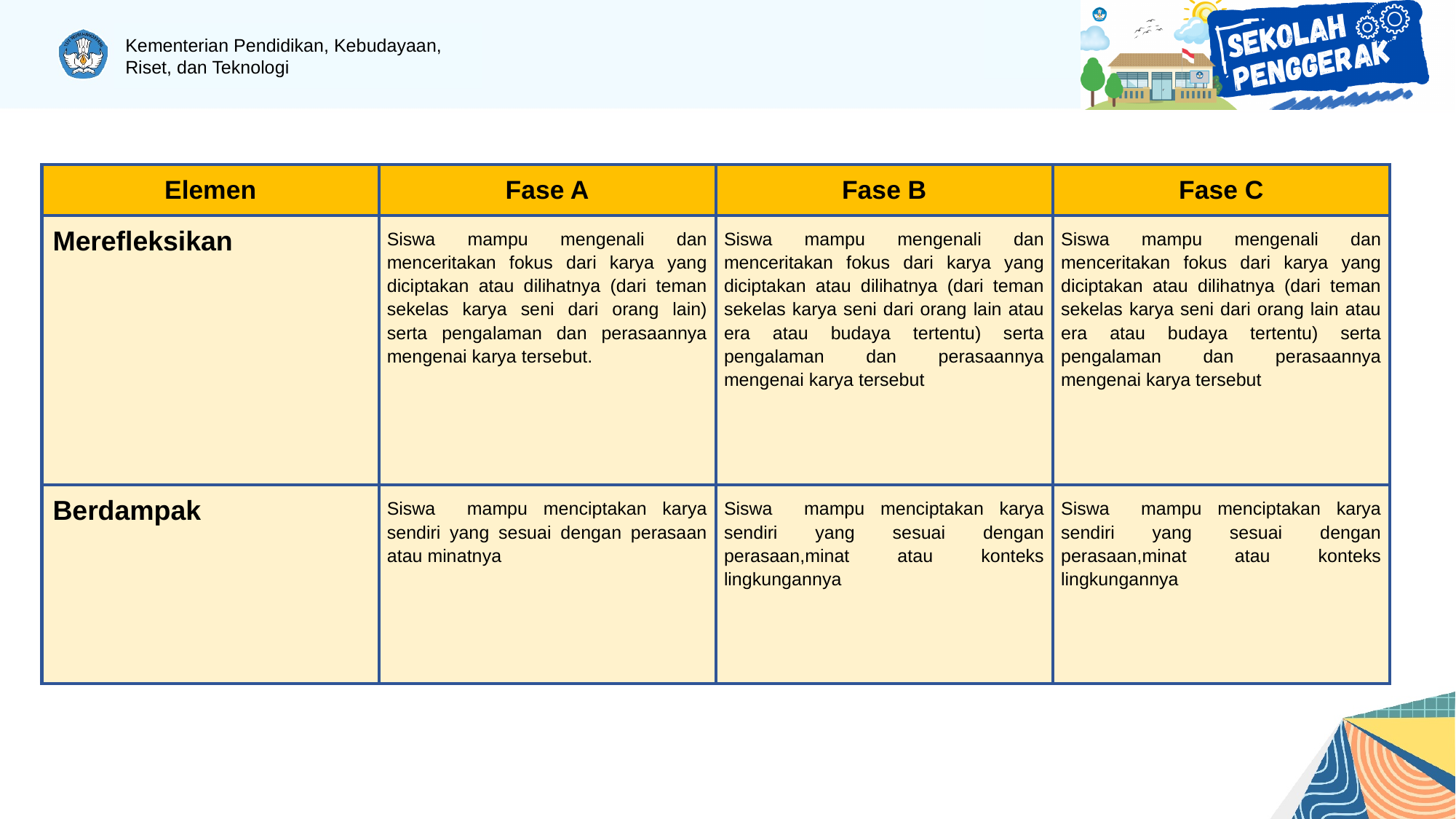

| Elemen | Fase A | Fase B | Fase C |
| --- | --- | --- | --- |
| Merefleksikan | Siswa mampu mengenali dan menceritakan fokus dari karya yang diciptakan atau dilihatnya (dari teman sekelas karya seni dari orang lain) serta pengalaman dan perasaannya mengenai karya tersebut. | Siswa mampu mengenali dan menceritakan fokus dari karya yang diciptakan atau dilihatnya (dari teman sekelas karya seni dari orang lain atau era atau budaya tertentu) serta pengalaman dan perasaannya mengenai karya tersebut | Siswa mampu mengenali dan menceritakan fokus dari karya yang diciptakan atau dilihatnya (dari teman sekelas karya seni dari orang lain atau era atau budaya tertentu) serta pengalaman dan perasaannya mengenai karya tersebut |
| Berdampak | Siswa mampu menciptakan karya sendiri yang sesuai dengan perasaan atau minatnya | Siswa mampu menciptakan karya sendiri yang sesuai dengan perasaan,minat atau konteks lingkungannya | Siswa mampu menciptakan karya sendiri yang sesuai dengan perasaan,minat atau konteks lingkungannya |